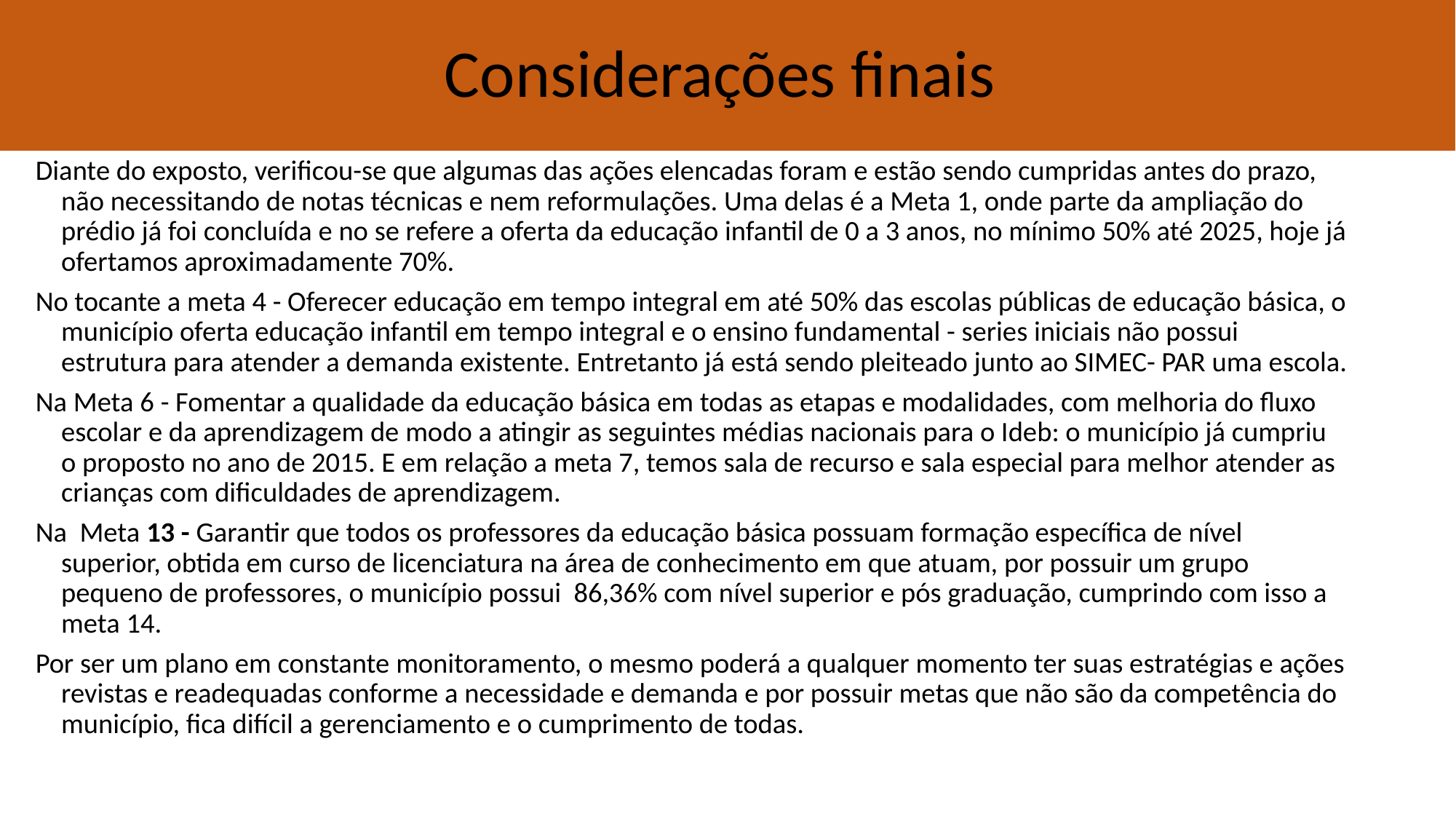

# Considerações finais
Diante do exposto, verificou-se que algumas das ações elencadas foram e estão sendo cumpridas antes do prazo, não necessitando de notas técnicas e nem reformulações. Uma delas é a Meta 1, onde parte da ampliação do prédio já foi concluída e no se refere a oferta da educação infantil de 0 a 3 anos, no mínimo 50% até 2025, hoje já ofertamos aproximadamente 70%.
No tocante a meta 4 - Oferecer educação em tempo integral em até 50% das escolas públicas de educação básica, o município oferta educação infantil em tempo integral e o ensino fundamental - series iniciais não possui estrutura para atender a demanda existente. Entretanto já está sendo pleiteado junto ao SIMEC- PAR uma escola.
Na Meta 6 - Fomentar a qualidade da educação básica em todas as etapas e modalidades, com melhoria do fluxo escolar e da aprendizagem de modo a atingir as seguintes médias nacionais para o Ideb: o município já cumpriu o proposto no ano de 2015. E em relação a meta 7, temos sala de recurso e sala especial para melhor atender as crianças com dificuldades de aprendizagem.
Na  Meta 13 - Garantir que todos os professores da educação básica possuam formação específica de nível superior, obtida em curso de licenciatura na área de conhecimento em que atuam, por possuir um grupo pequeno de professores, o município possui  86,36% com nível superior e pós graduação, cumprindo com isso a meta 14.
Por ser um plano em constante monitoramento, o mesmo poderá a qualquer momento ter suas estratégias e ações revistas e readequadas conforme a necessidade e demanda e por possuir metas que não são da competência do município, fica difícil a gerenciamento e o cumprimento de todas.